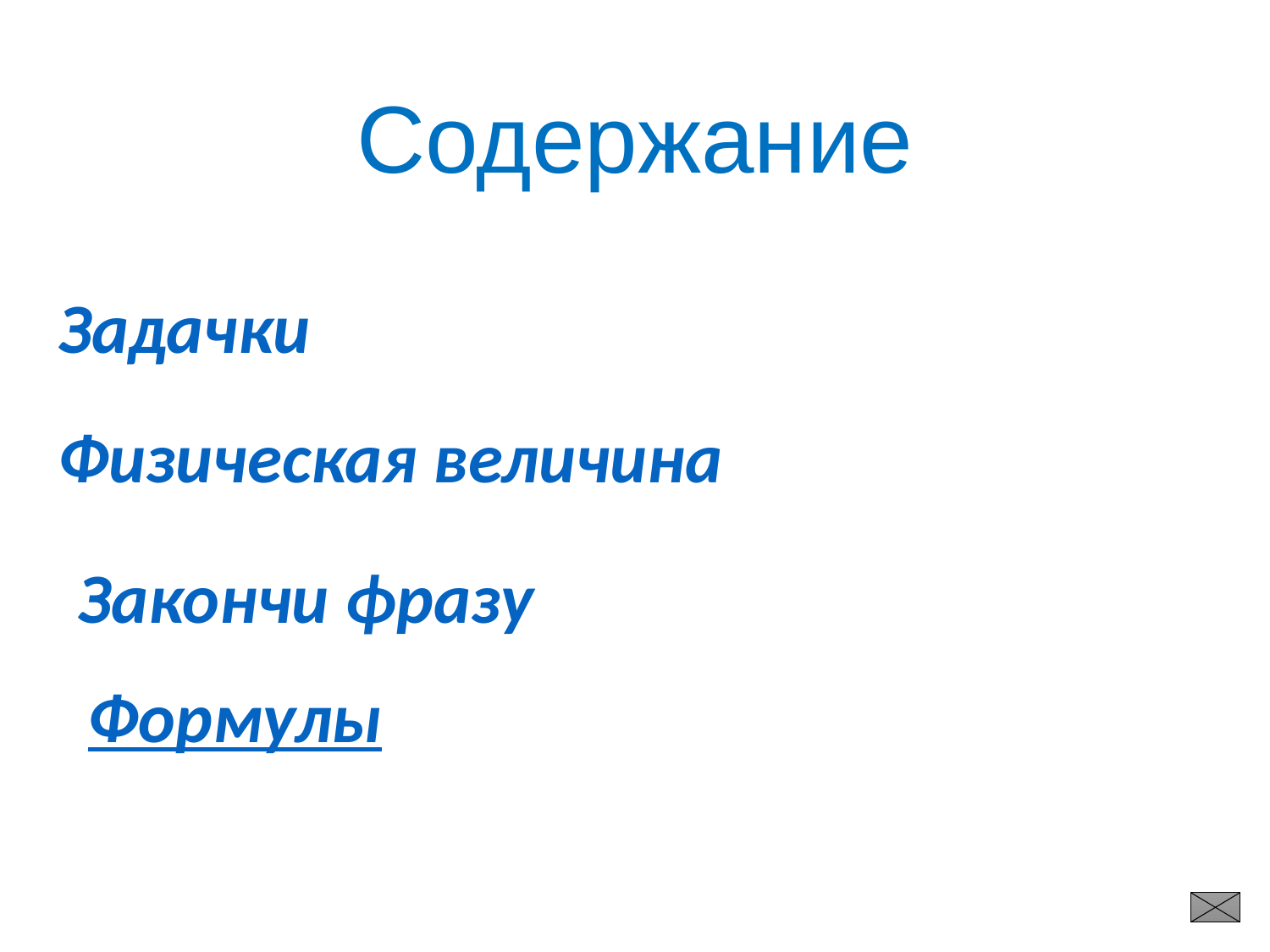

# Содержание
Задачки
Физическая величина
Закончи фразу

Формулы